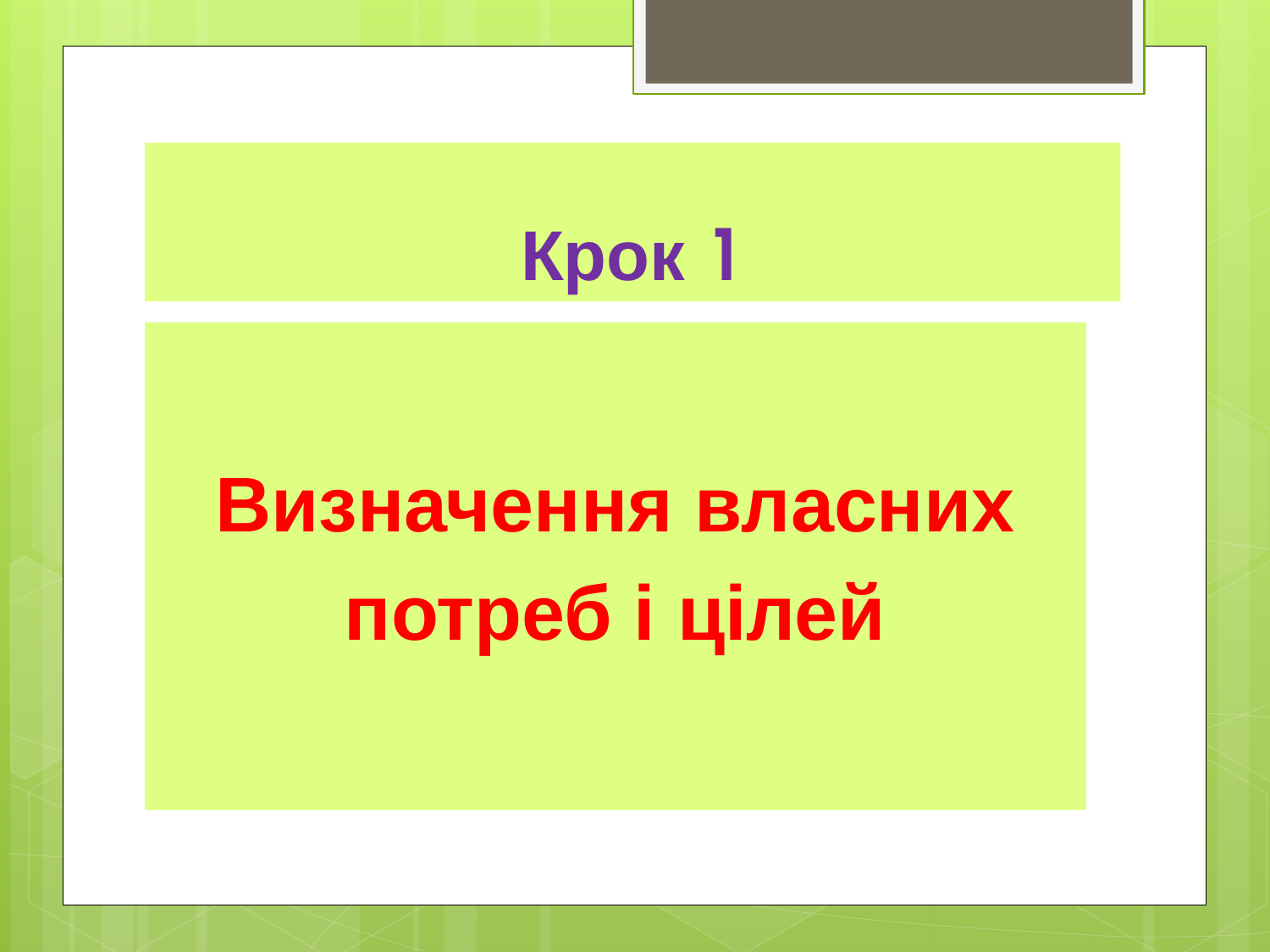

# Крок 1

Визначення власних
потреб і цілей